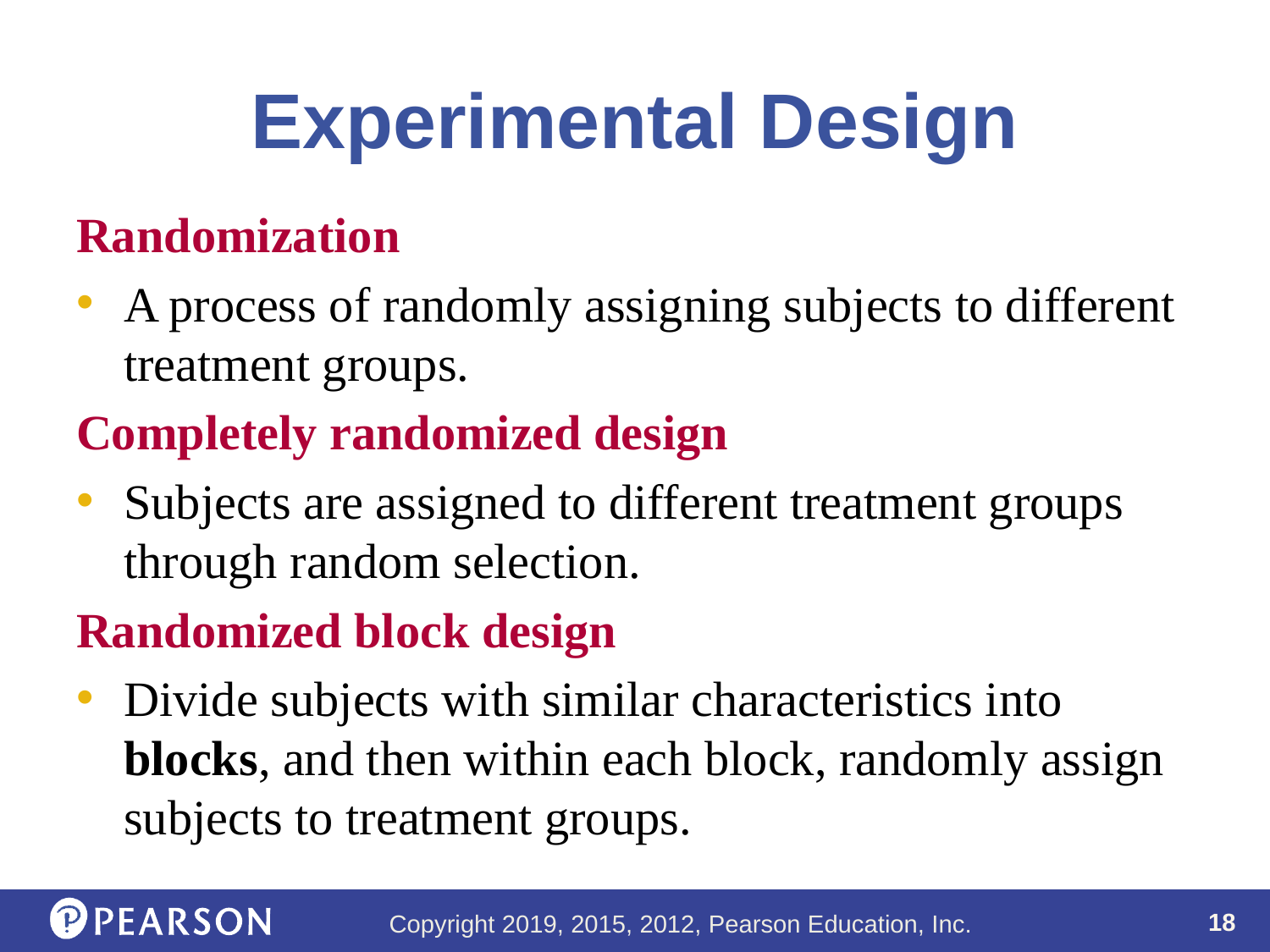

# Experimental Design
Randomization
A process of randomly assigning subjects to different treatment groups.
Completely randomized design
Subjects are assigned to different treatment groups through random selection.
Randomized block design
Divide subjects with similar characteristics into blocks, and then within each block, randomly assign subjects to treatment groups.